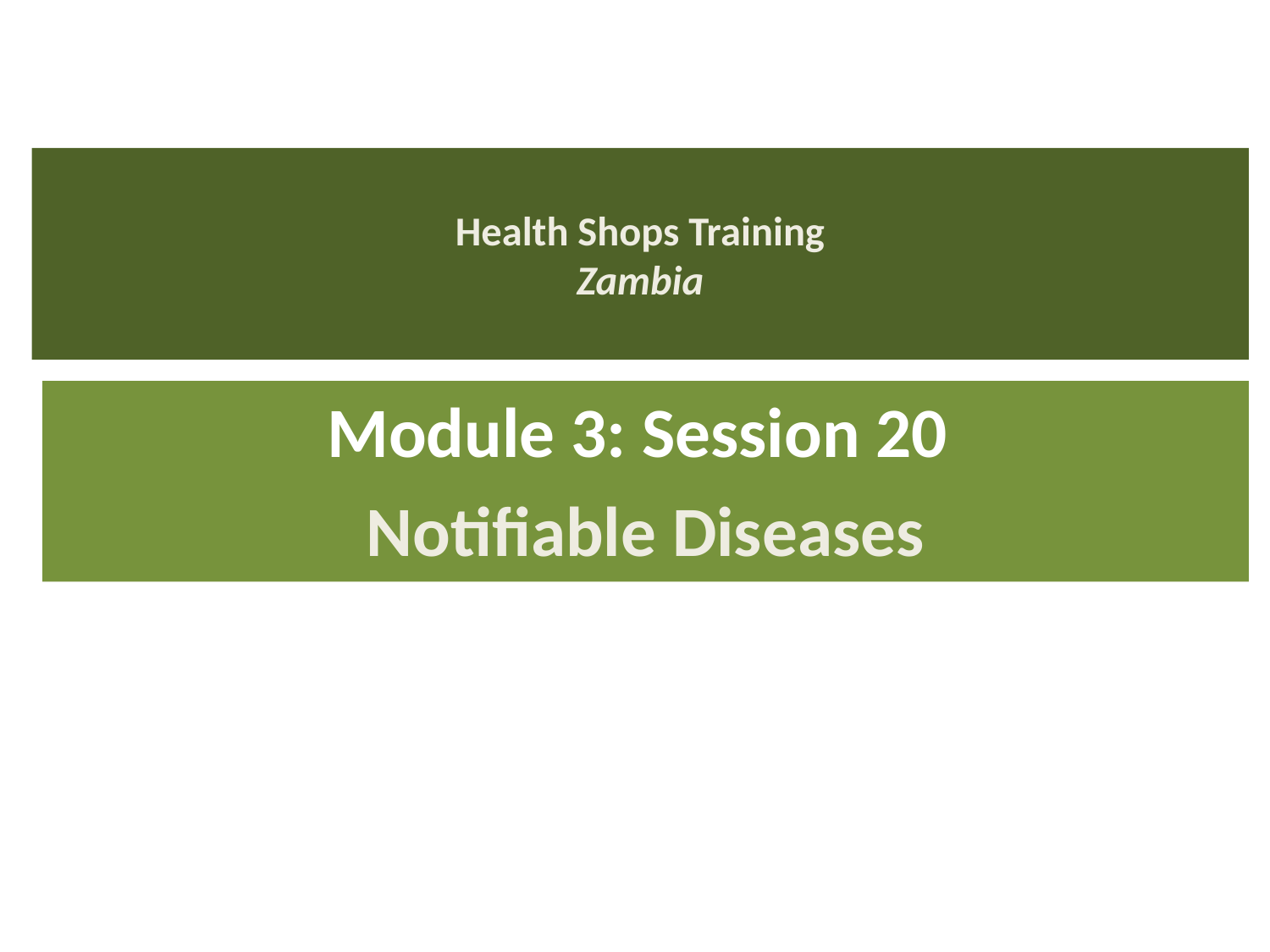

# Health Shops Training Zambia
Module 3: Session 20
Notifiable Diseases